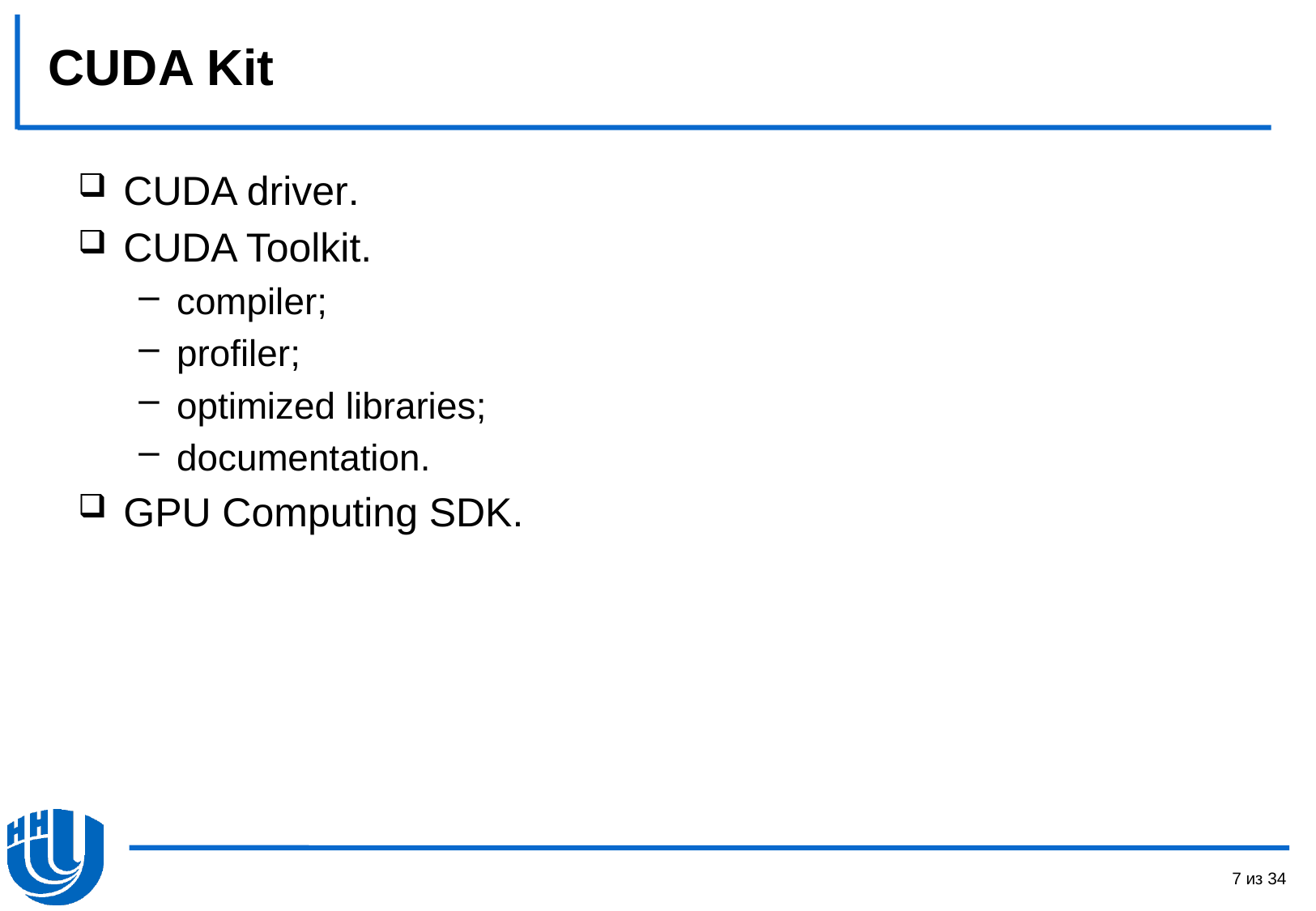

# CUDA Kit
CUDA driver.
CUDA Toolkit.
compiler;
profiler;
optimized libraries;
documentation.
GPU Computing SDK.

7